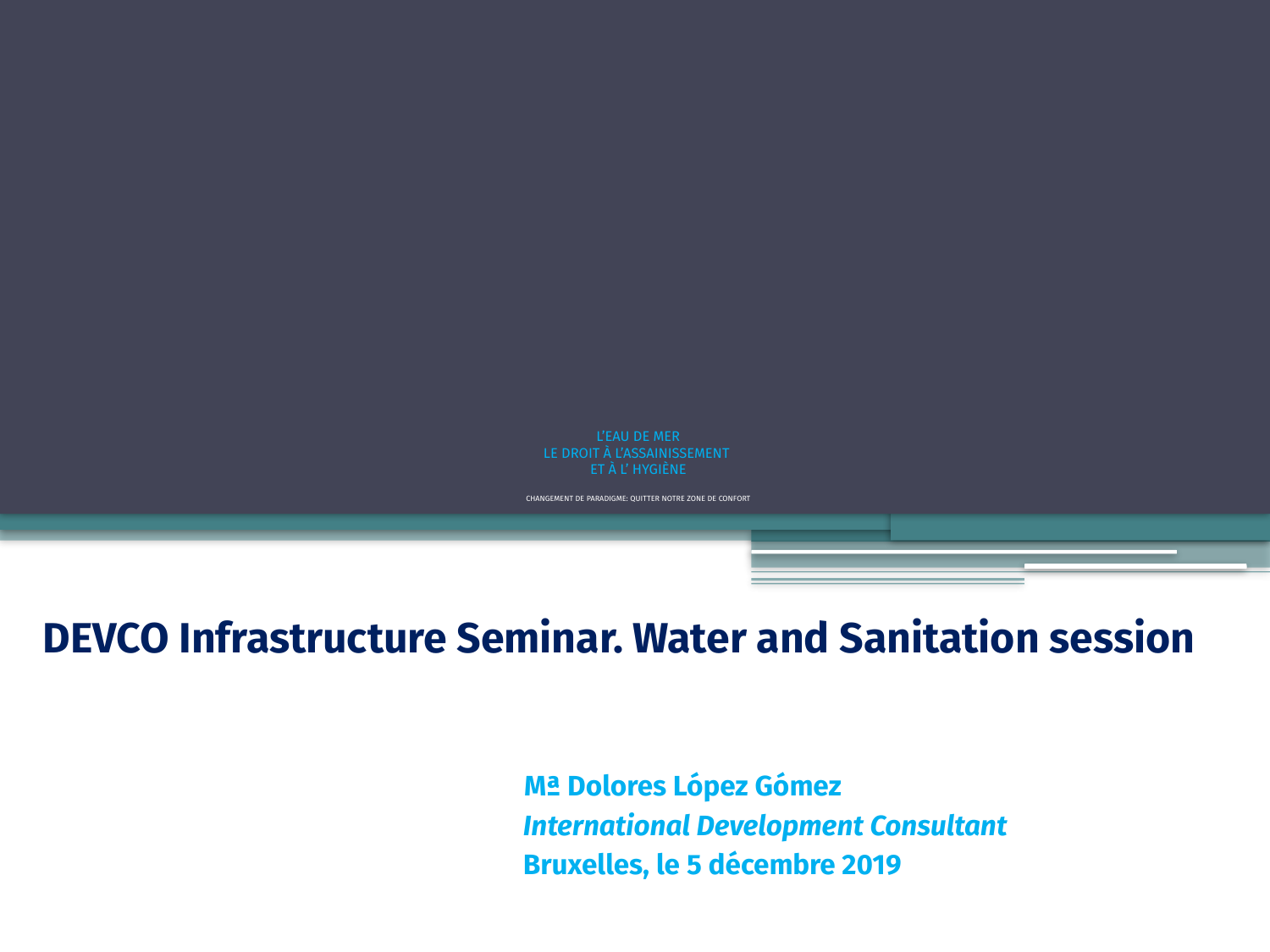

# L’EAU DE MER LE DROIT À L’ASSAINISSEMENT ET À L’ HYGIÈNE CHANGEMENT DE PARADIGME: QUITTER NOTRE ZONE DE CONFORT

    DEVCO Infrastructure Seminar. Water and Sanitation session
 Mª Dolores López Gómez
 International Development Consultant
 Bruxelles, le 5 décembre 2019